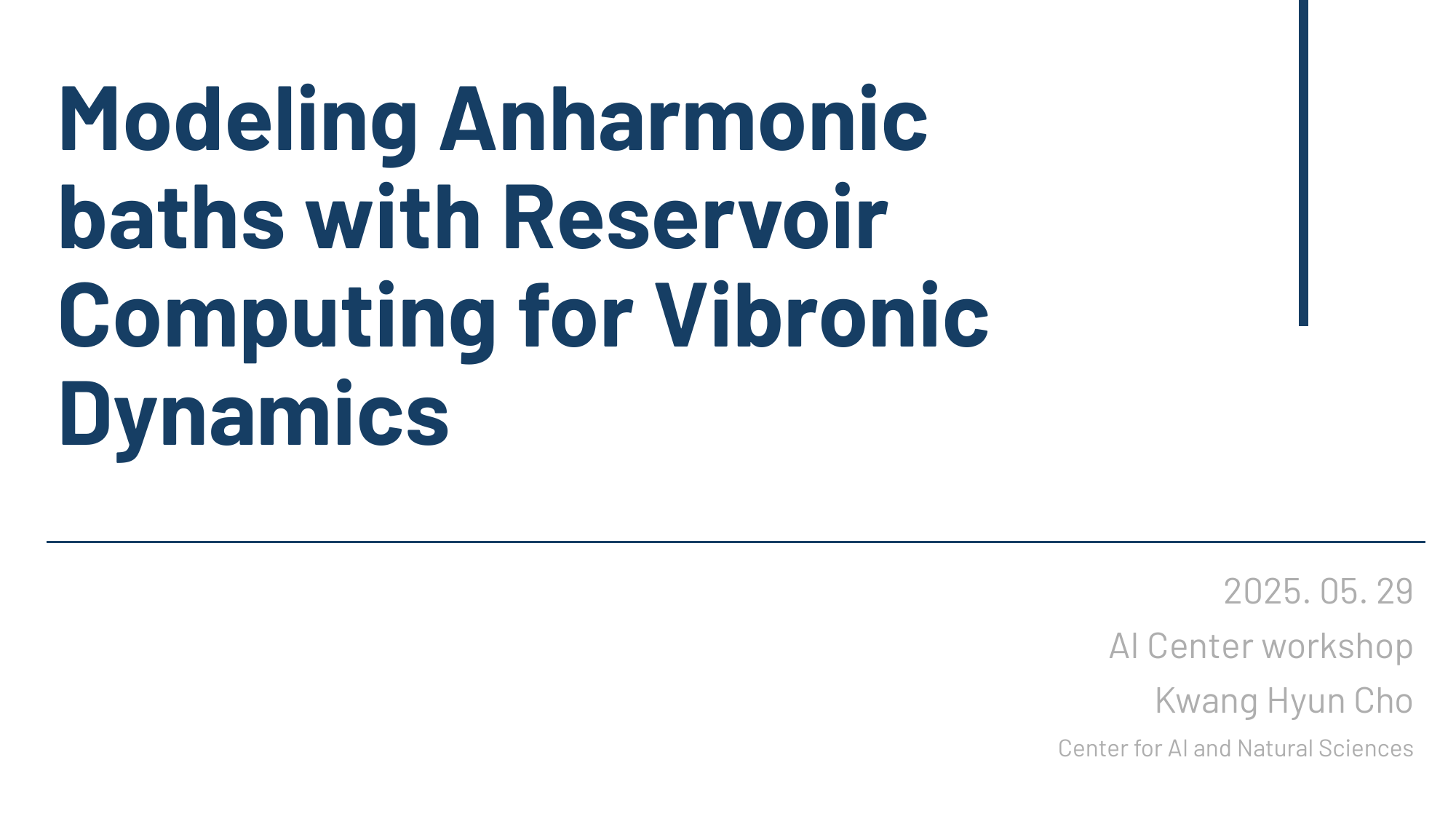

# Modeling Anharmonic baths with Reservoir Computing for Vibronic Dynamics
2025. 05. 29
AI Center workshop
Kwang Hyun Cho
Center for AI and Natural Sciences